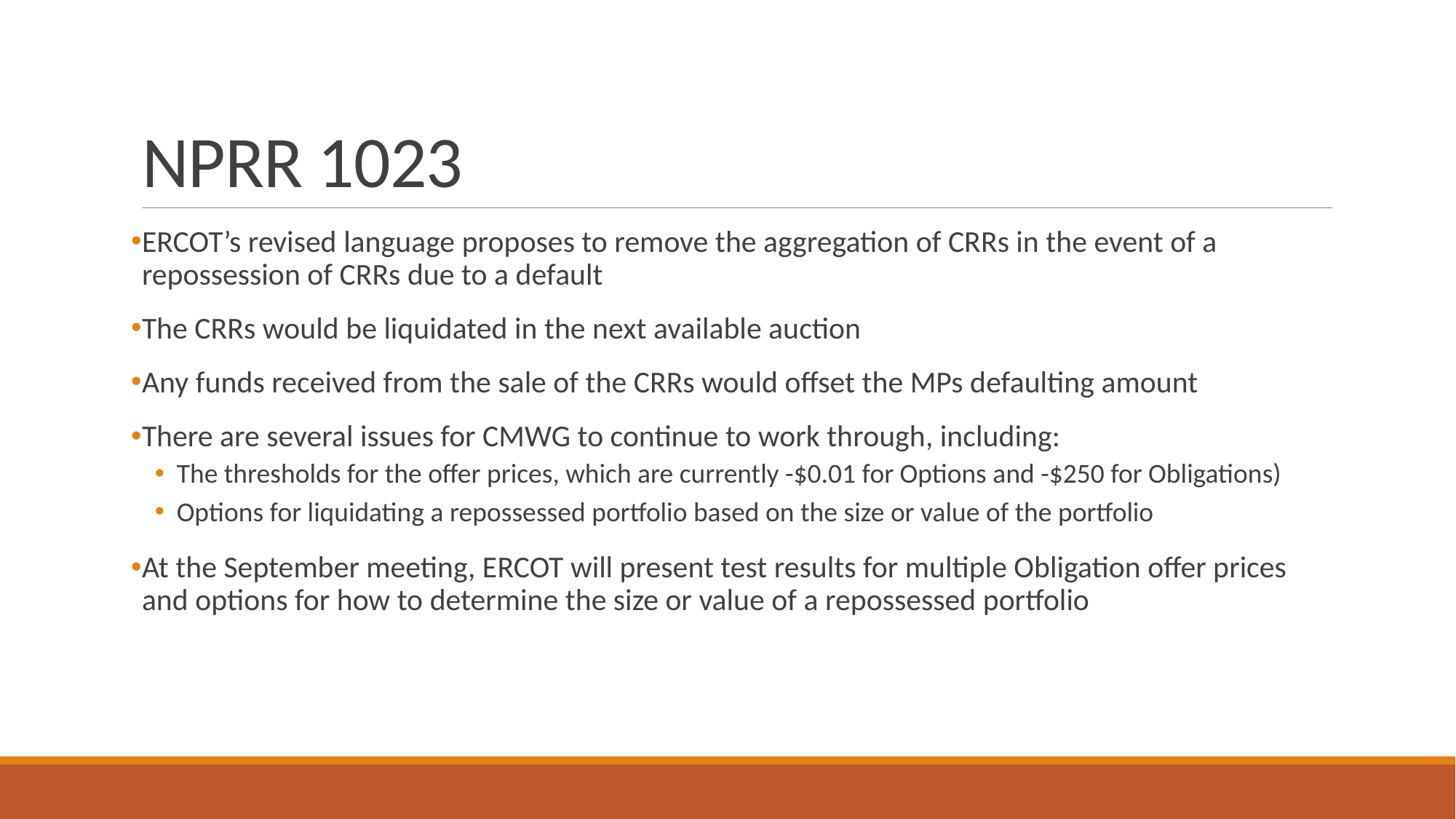

# NPRR 1023
ERCOT’s revised language proposes to remove the aggregation of CRRs in the event of a repossession of CRRs due to a default
The CRRs would be liquidated in the next available auction
Any funds received from the sale of the CRRs would offset the MPs defaulting amount
There are several issues for CMWG to continue to work through, including:
The thresholds for the offer prices, which are currently -$0.01 for Options and -$250 for Obligations)
Options for liquidating a repossessed portfolio based on the size or value of the portfolio
At the September meeting, ERCOT will present test results for multiple Obligation offer prices and options for how to determine the size or value of a repossessed portfolio